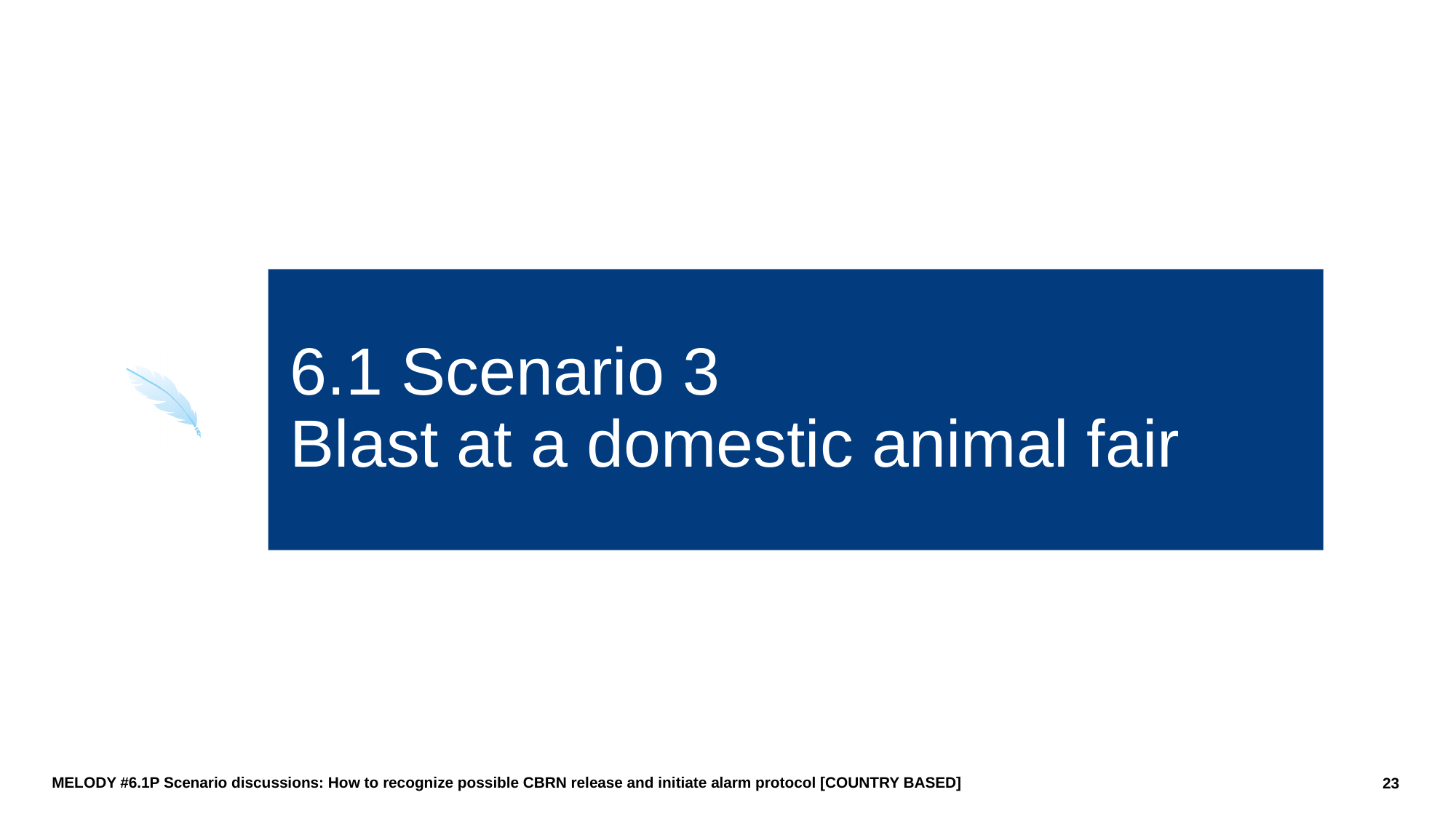

# 6.1 Scenario 3 Blast at a domestic animal fair
MELODY #6.1P Scenario discussions: How to recognize possible CBRN release and initiate alarm protocol [COUNTRY BASED]
23